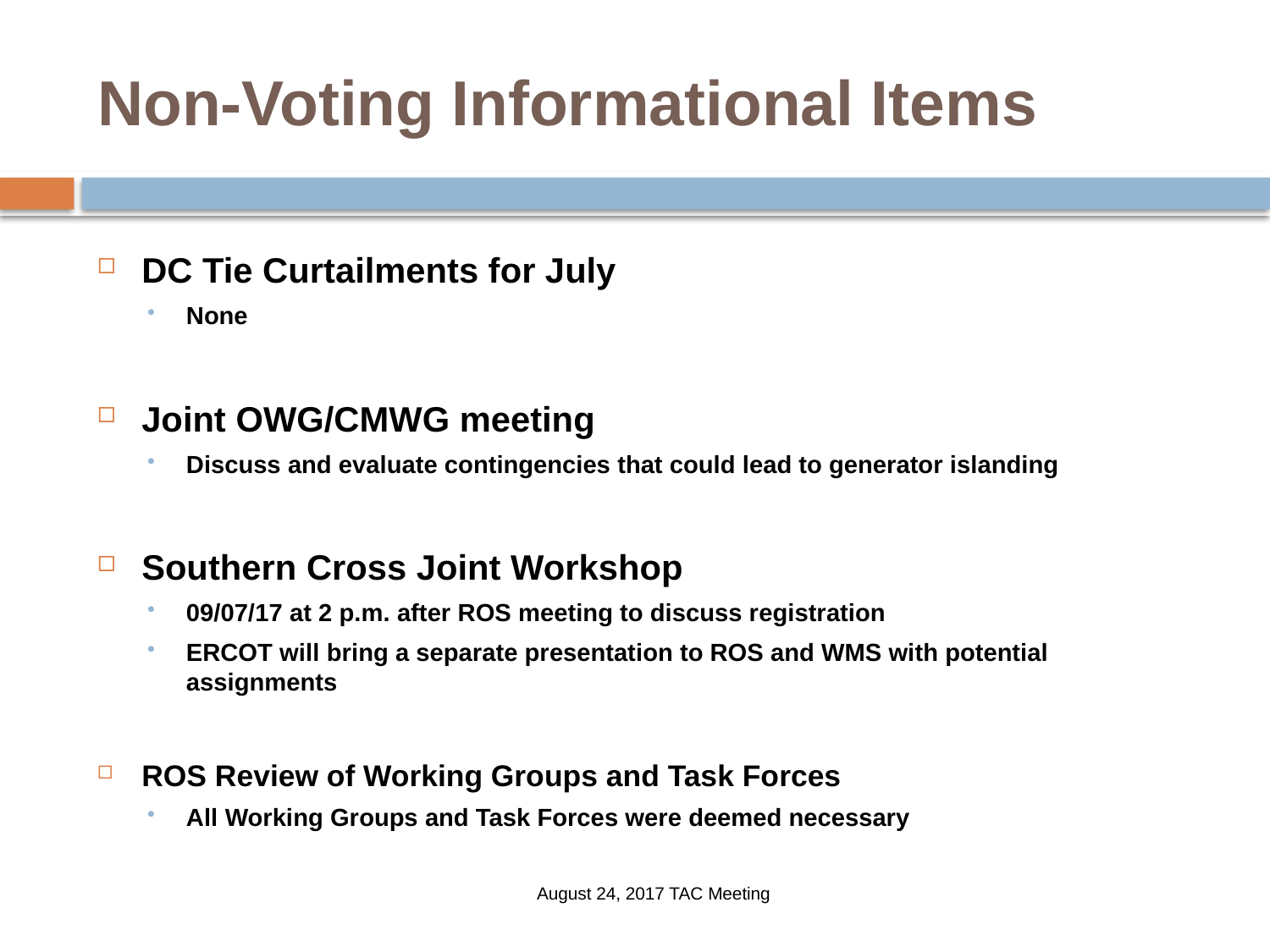

# Non-Voting Informational Items
DC Tie Curtailments for July
None

Joint OWG/CMWG meeting
Discuss and evaluate contingencies that could lead to generator islanding

Southern Cross Joint Workshop
09/07/17 at 2 p.m. after ROS meeting to discuss registration
ERCOT will bring a separate presentation to ROS and WMS with potential assignments

ROS Review of Working Groups and Task Forces
All Working Groups and Task Forces were deemed necessary

 August 24, 2017 TAC Meeting